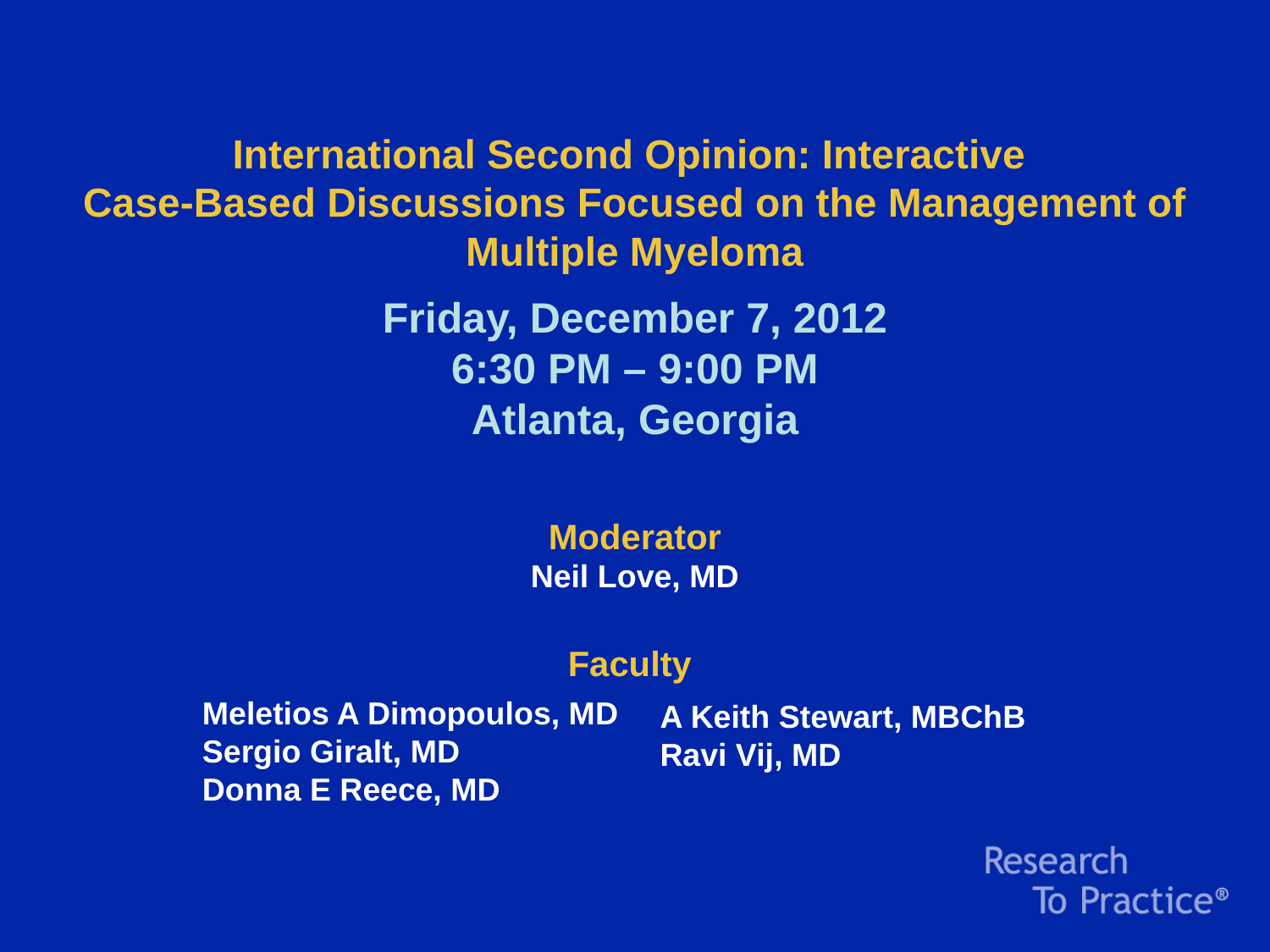

International Second Opinion: Interactive
Case-Based Discussions Focused on the Management of Multiple Myeloma
Friday, December 7, 2012
6:30 PM – 9:00 PM
Atlanta, Georgia
Moderator
Neil Love, MD
Faculty
Meletios A Dimopoulos, MD
Sergio Giralt, MD
Donna E Reece, MD
A Keith Stewart, MBChB
Ravi Vij, MD